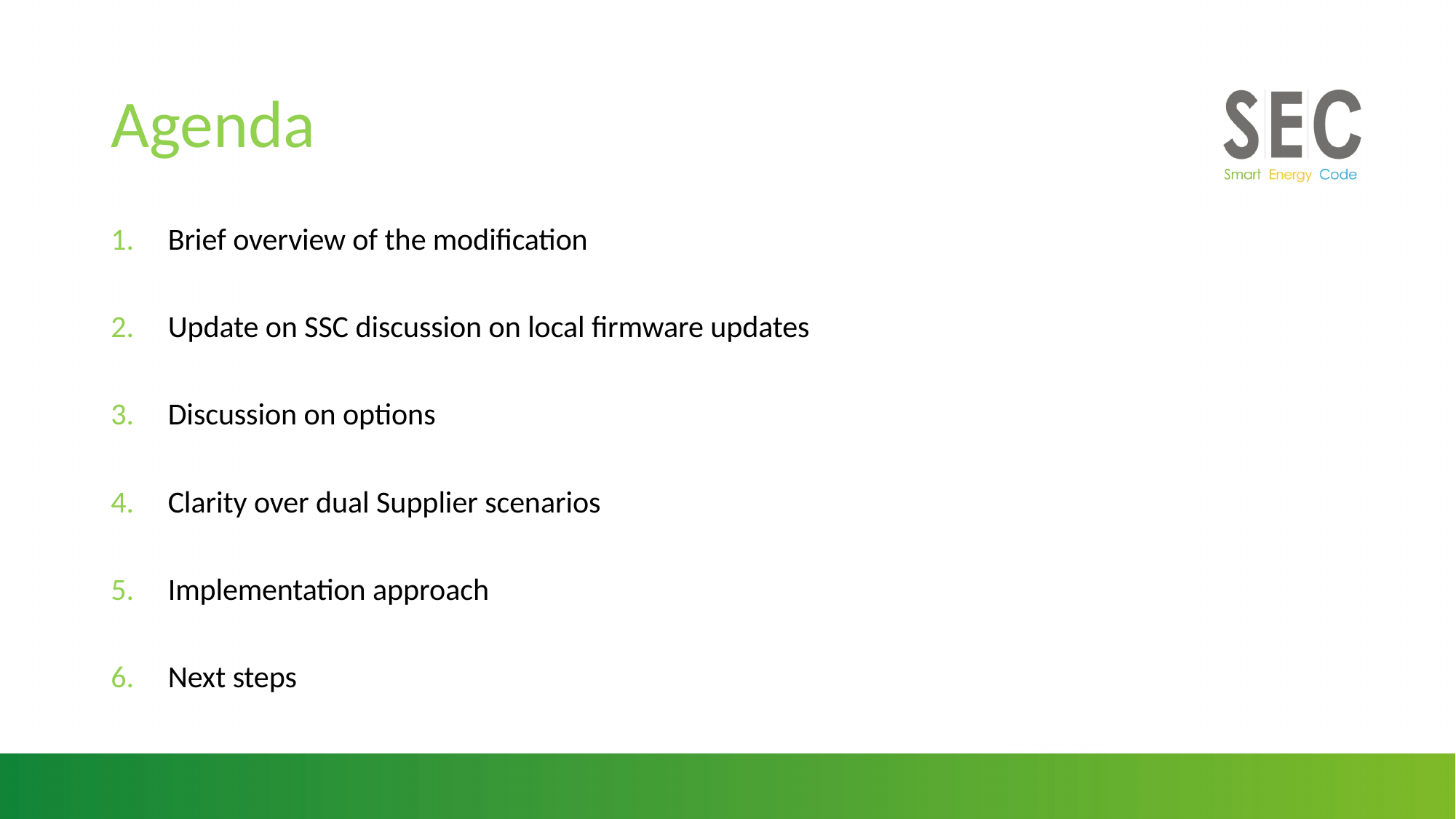

# Agenda
Brief overview of the modification

Update on SSC discussion on local firmware updates

Discussion on options

Clarity over dual Supplier scenarios

Implementation approach

Next steps